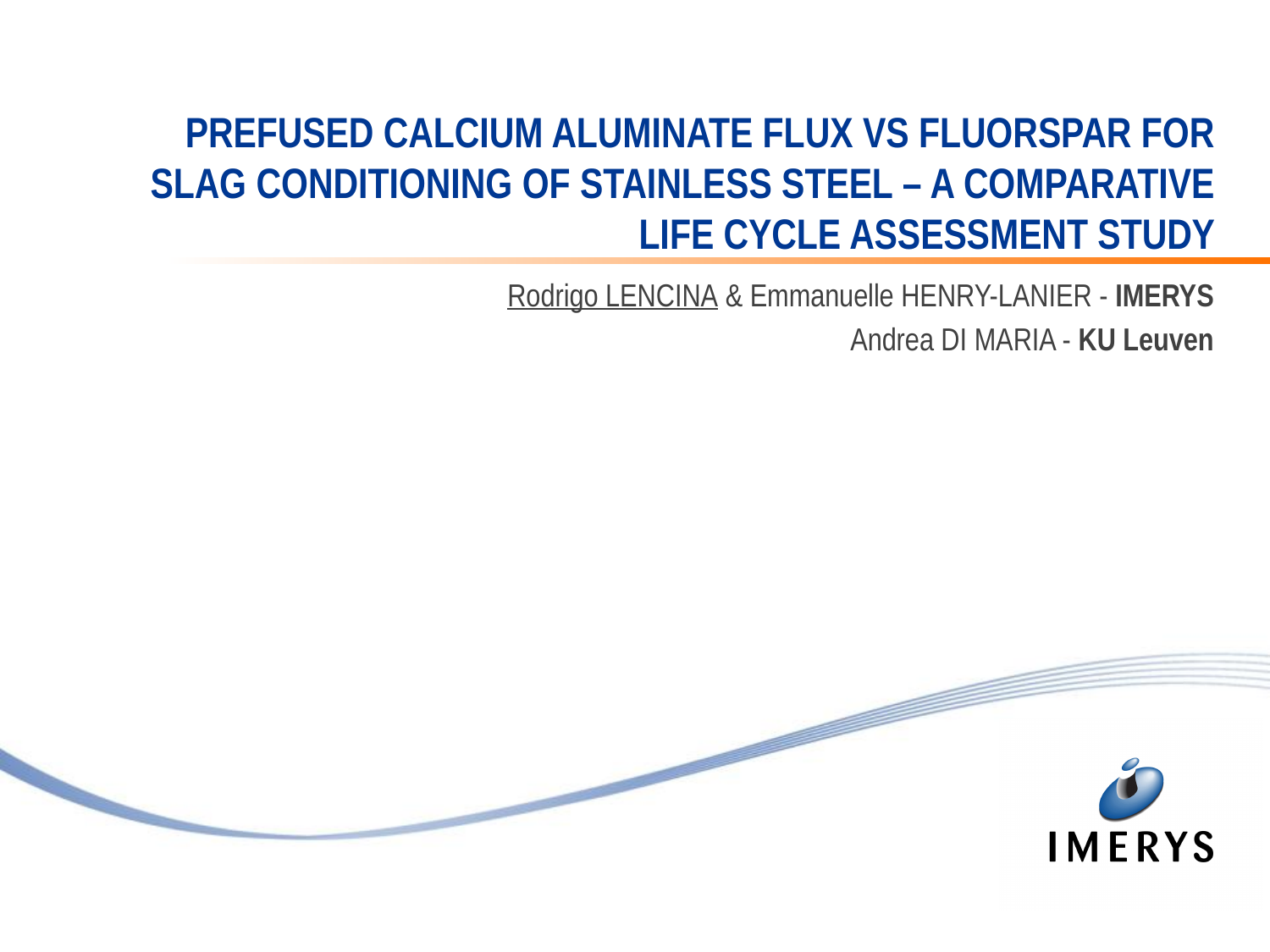

# PREFUSED CALCIUM ALUMINATE FLUX VS FLUORSPAR FOR SLAG CONDITIONING OF STAINLESS STEEL – A COMPARATIVE LIFE CYCLE ASSESSMENT STUDY
Rodrigo LENCINA & Emmanuelle HENRY-LANIER - IMERYS
Andrea DI MARIA - KU Leuven